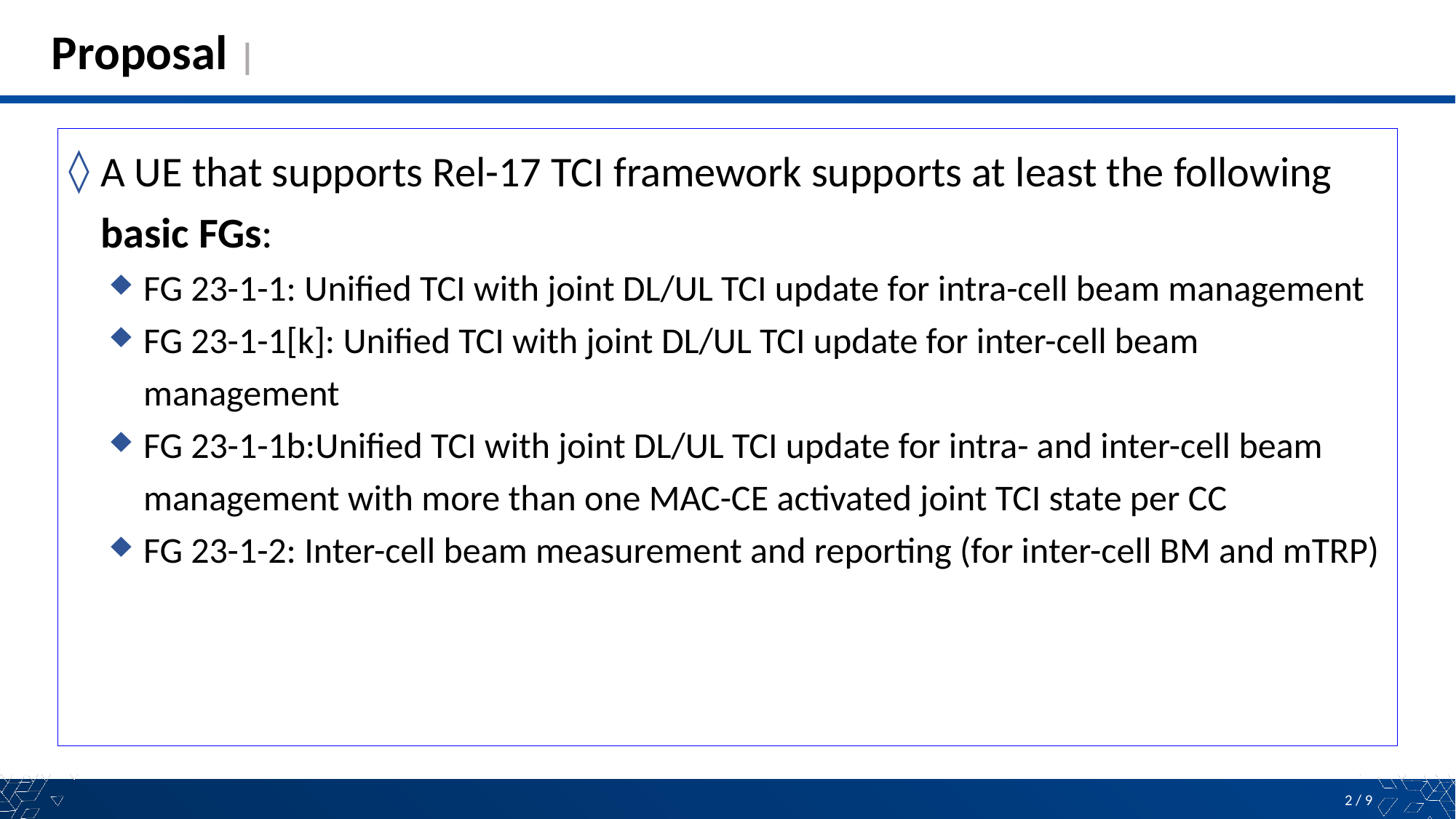

# Proposal |
A UE that supports Rel-17 TCI framework supports at least the following basic FGs:
FG 23-1-1: Unified TCI with joint DL/UL TCI update for intra-cell beam management
FG 23-1-1[k]: Unified TCI with joint DL/UL TCI update for inter-cell beam management
FG 23-1-1b:Unified TCI with joint DL/UL TCI update for intra- and inter-cell beam management with more than one MAC-CE activated joint TCI state per CC
FG 23-1-2: Inter-cell beam measurement and reporting (for inter-cell BM and mTRP)